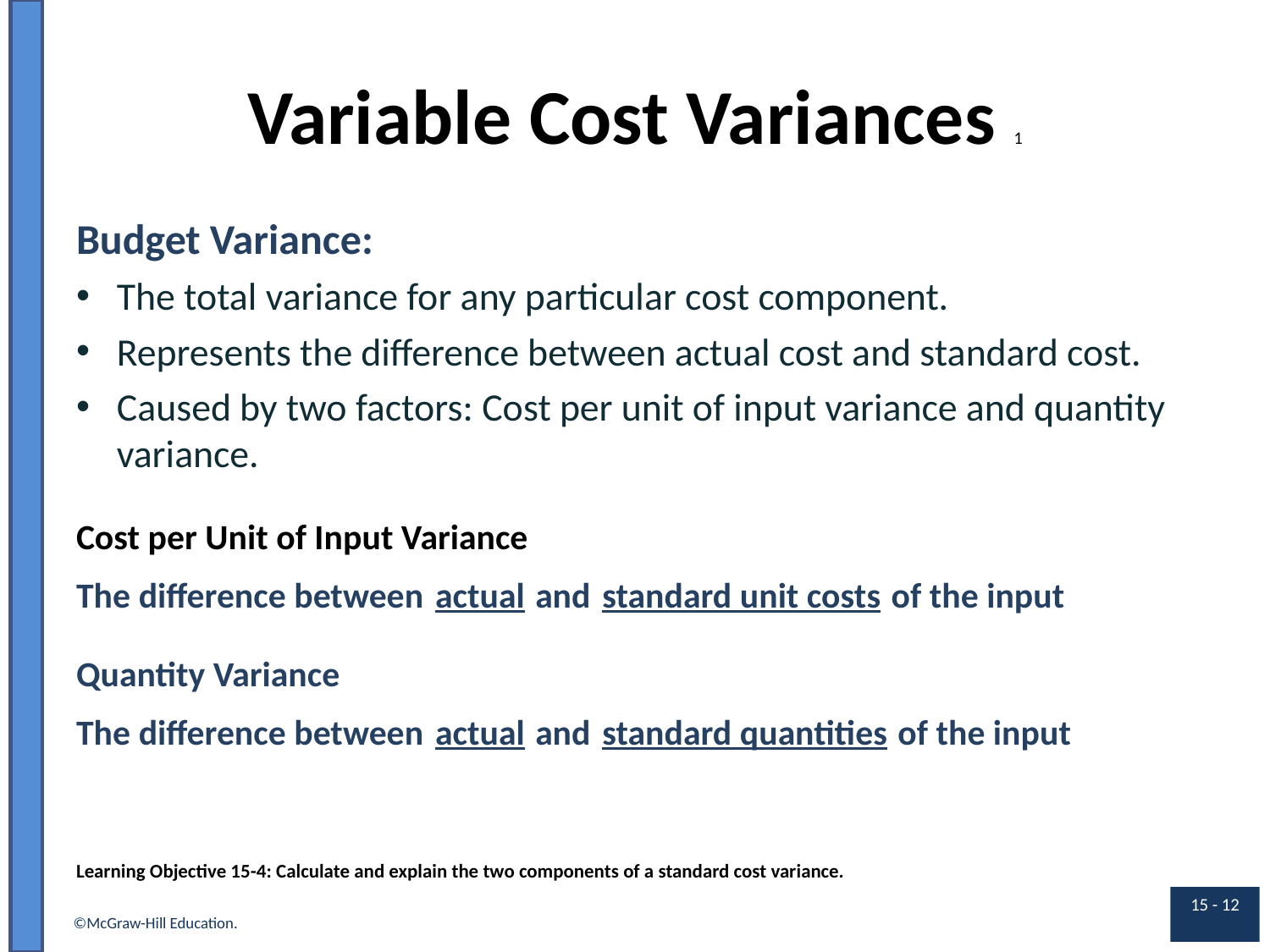

# Variable Cost Variances 1
Budget Variance:
The total variance for any particular cost component.
Represents the difference between actual cost and standard cost.
Caused by two factors: Cost per unit of input variance and quantity variance.
Cost per Unit of Input Variance
The difference between begin underline actual end underline and begin underline standard unit costs end underline of the input
Quantity Variance
The difference between begin underline actual end underline and begin underline standard quantities end underline of the input
Learning Objective 15-4: Calculate and explain the two components of a standard cost variance.